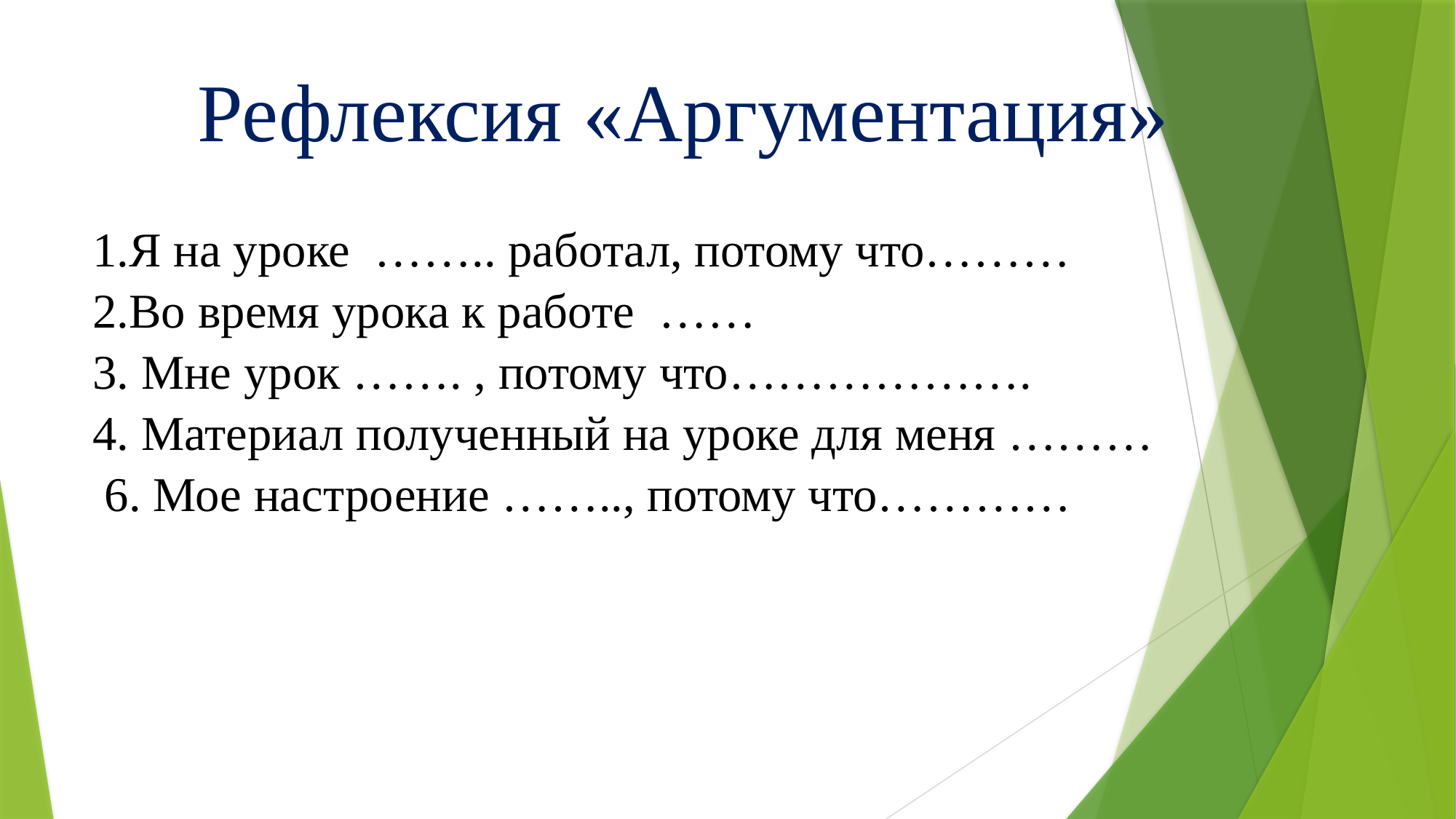

Рефлексия «Аргументация»

1.Я на уроке  …….. работал, потому что………
2.Во время урока к работе  ……
3. Мне урок ……. , потому что……………….
4. Материал полученный на уроке для меня ………
 6. Мое настроение …….., потому что…………